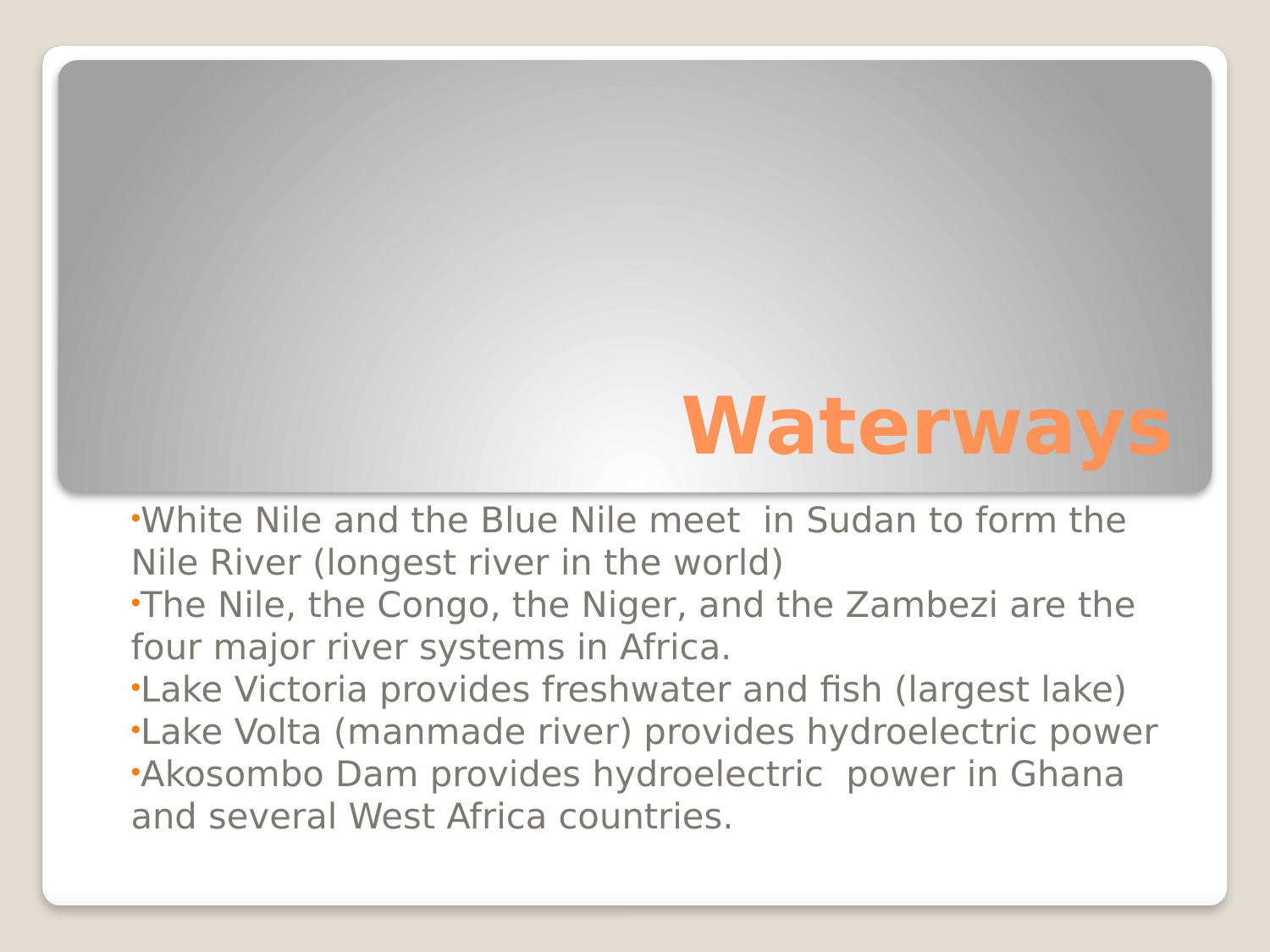

# Waterways
White Nile and the Blue Nile meet  in Sudan to form the Nile River (longest river in the world)
The Nile, the Congo, the Niger, and the Zambezi are the four major river systems in Africa.
Lake Victoria provides freshwater and fish (largest lake)
Lake Volta (manmade river) provides hydroelectric power
Akosombo Dam provides hydroelectric  power in Ghana and several West Africa countries.